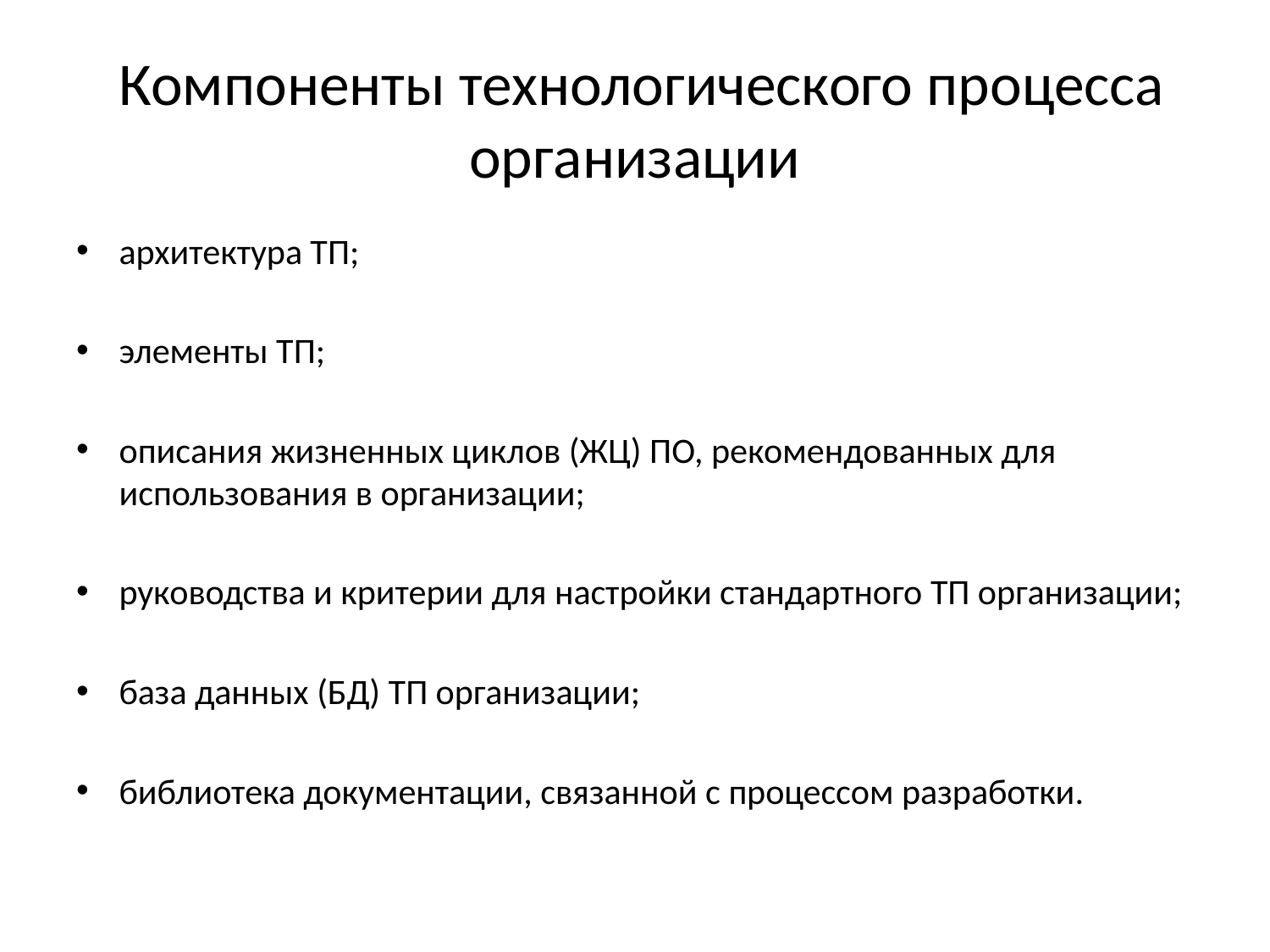

# Компоненты технологического процесса организации
архитектура ТП;

элементы ТП;

описания жизненных циклов (ЖЦ) ПО, рекомендованных для использования в организации;

руководства и критерии для настройки стандартного ТП организации;

база данных (БД) ТП организации;

библиотека документации, связанной с процессом разработки.